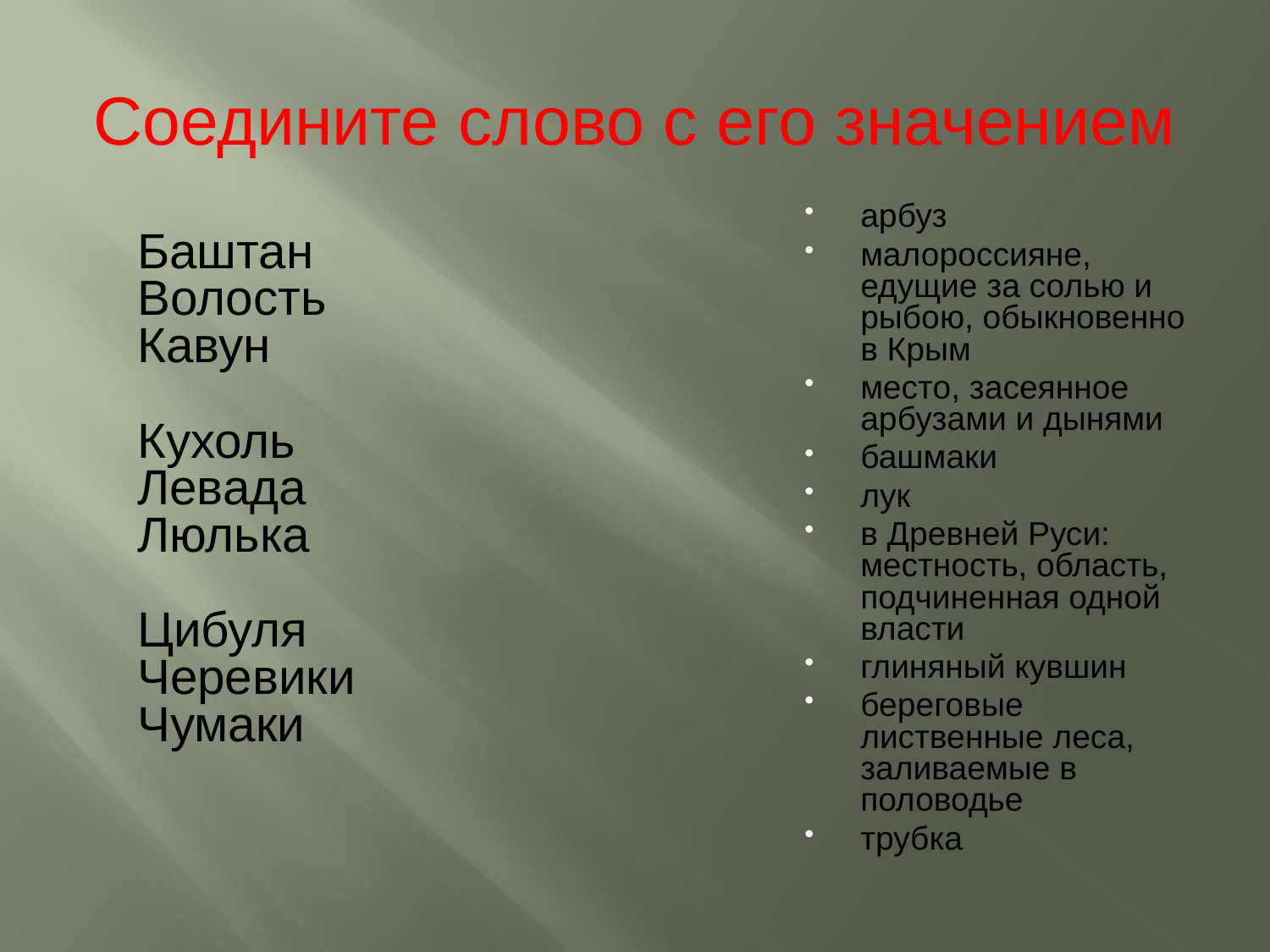

# Соедините слово с его значением

Баштан
Волость
Кавун

Кухоль
Левада
Люлька

Цибуля
Черевики
Чумаки
арбуз
малороссияне, едущие за солью и рыбою, обыкновенно в Крым
место, засеянное арбузами и дынями
башмаки
лук
в Древней Руси: местность, область, подчиненная одной власти
глиняный кувшин
береговые лиственные леса, заливаемые в половодье
трубка